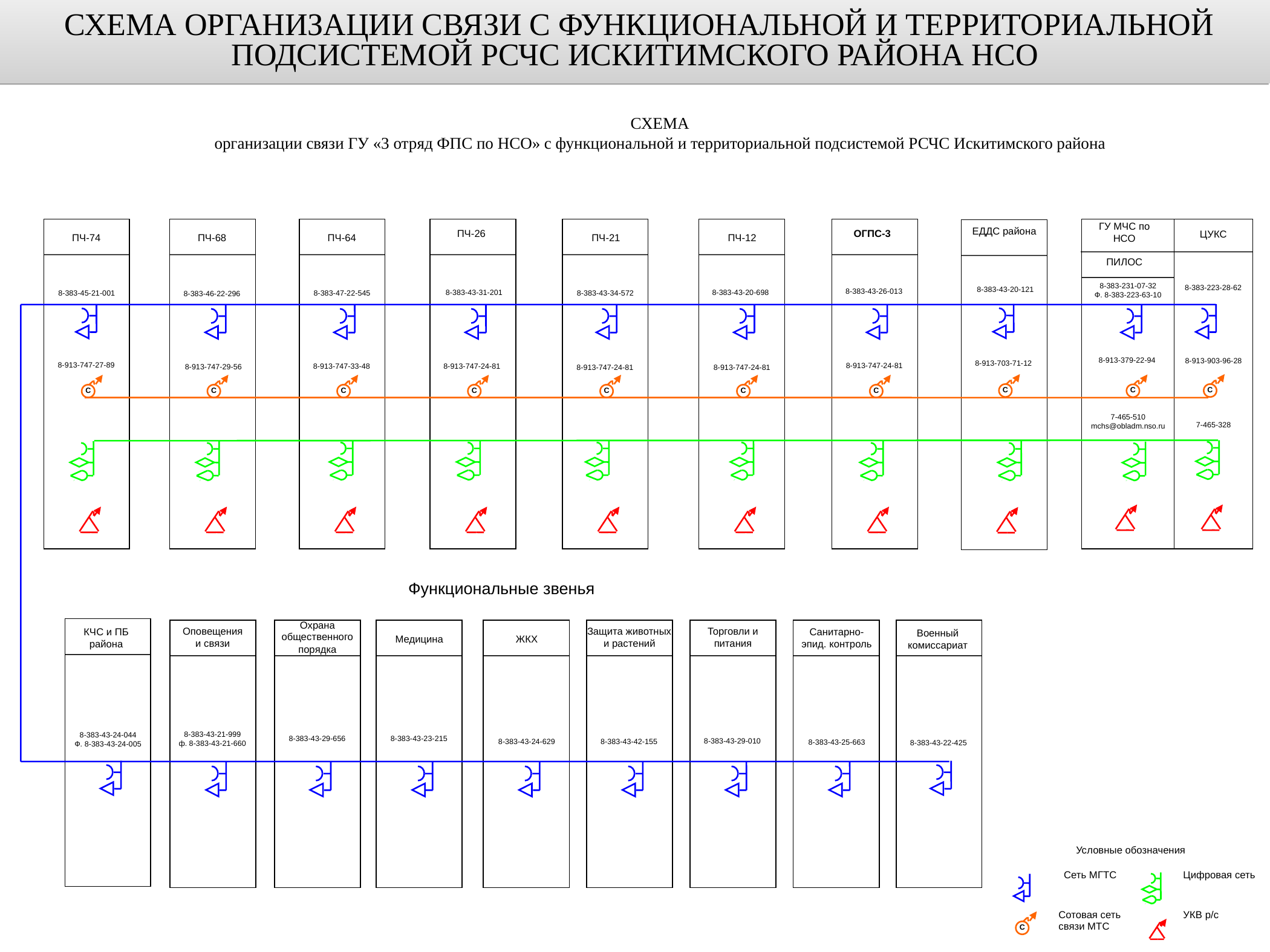

СХЕМА ОРГАНИЗАЦИИ СВЯЗИ С ФУНКЦИОНАЛЬНОЙ И ТЕРРИТОРИАЛЬНОЙ ПОДСИСТЕМОЙ РСЧС ИСКИТИМСКОГО РАЙОНА НСО
СХЕМА
организации связи ГУ «3 отряд ФПС по НСО» с функциональной и территориальной подсистемой РСЧС Искитимского района

ГУ МЧС по НСО

ЕДДС района
ПЧ-26
ОГПС-3
ЦУКС
ПЧ-74
ПЧ-68
ПЧ-64
ПЧ-21
ПЧ-12

ПИЛОС

8-383-231-07-32
Ф. 8-383-223-63-10
8-383-223-28-62
8-383-43-20-121
8-383-43-26-013
8-383-43-20-698
8-383-43-31-201
8-383-43-34-572
8-383-45-21-001
8-383-47-22-545
8-383-46-22-296

8-913-379-22-94
8-913-903-96-28
8-913-703-71-12
8-913-747-27-89
8-913-747-24-81
8-913-747-33-48
8-913-747-24-81
8-913-747-29-56
8-913-747-24-81
8-913-747-24-81

С

С

С

С

С

С

С

С

С

С

7-465-510
mchs@obladm.nso.ru
7-465-328

Функциональные звенья
Охрана общественного порядка

Защита животных и растений
Торговли и питания
Оповещения и связи
Санитарно-эпид. контроль
КЧС и ПБ района
Военный комиссариат
Медицина
ЖКХ

8-383-43-21-999
ф. 8-383-43-21-660
8-383-43-24-044
Ф. 8-383-43-24-005
8-383-43-29-656
8-383-43-23-215
8-383-43-29-010
8-383-43-24-629
8-383-43-42-155
8-383-43-25-663
8-383-43-22-425

| Условные обозначения |  |  |  |
| --- | --- | --- | --- |
|  | Сеть МГТС |  | Цифровая сеть |
|  | Сотовая сеть связи МТС |  | УКВ р/с |

С